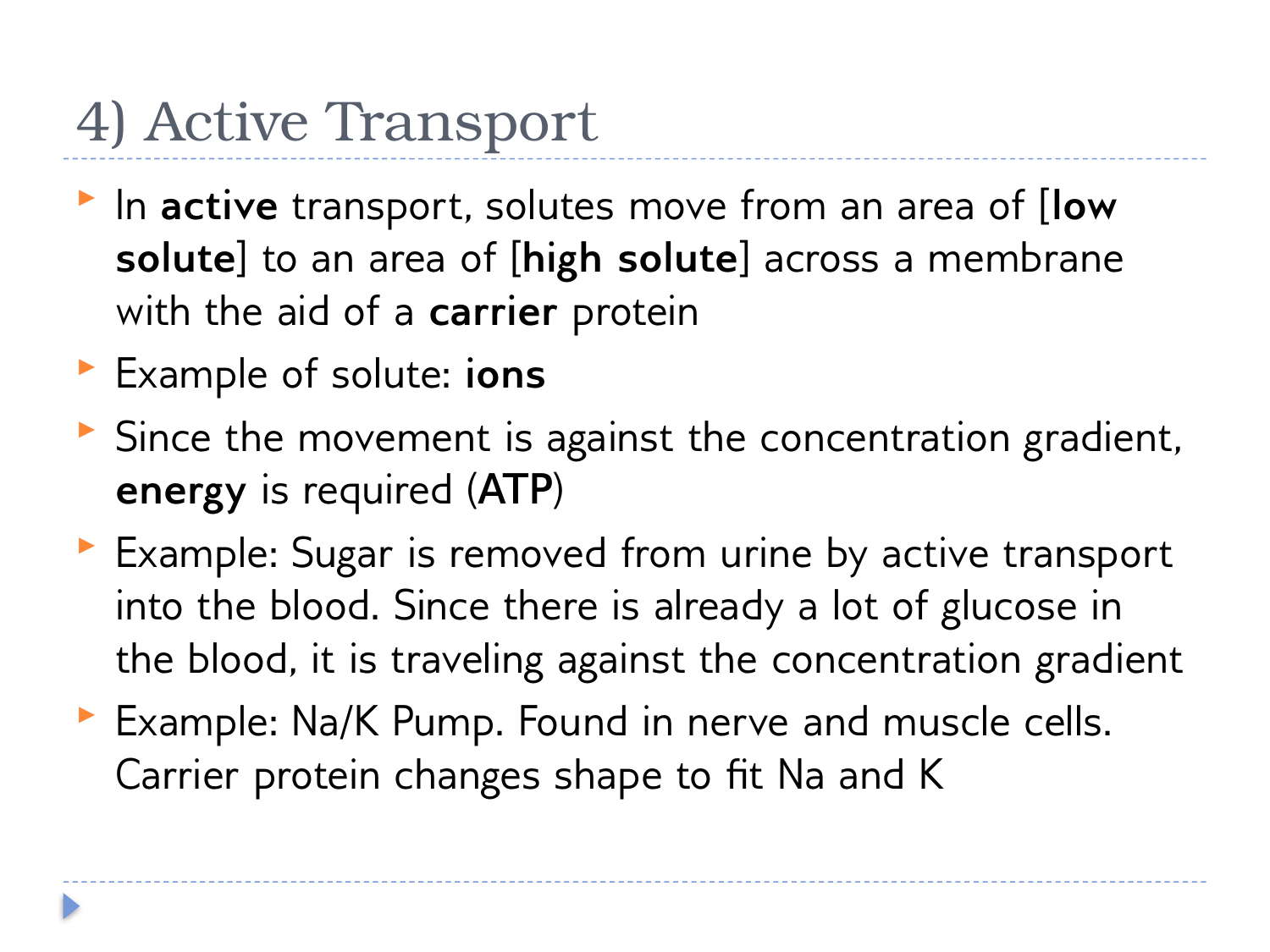

# 4) Active Transport
In active transport, solutes move from an area of [low solute] to an area of [high solute] across a membrane with the aid of a carrier protein
Example of solute: ions
Since the movement is against the concentration gradient, energy is required (ATP)
Example: Sugar is removed from urine by active transport into the blood. Since there is already a lot of glucose in the blood, it is traveling against the concentration gradient
Example: Na/K Pump. Found in nerve and muscle cells. Carrier protein changes shape to fit Na and K